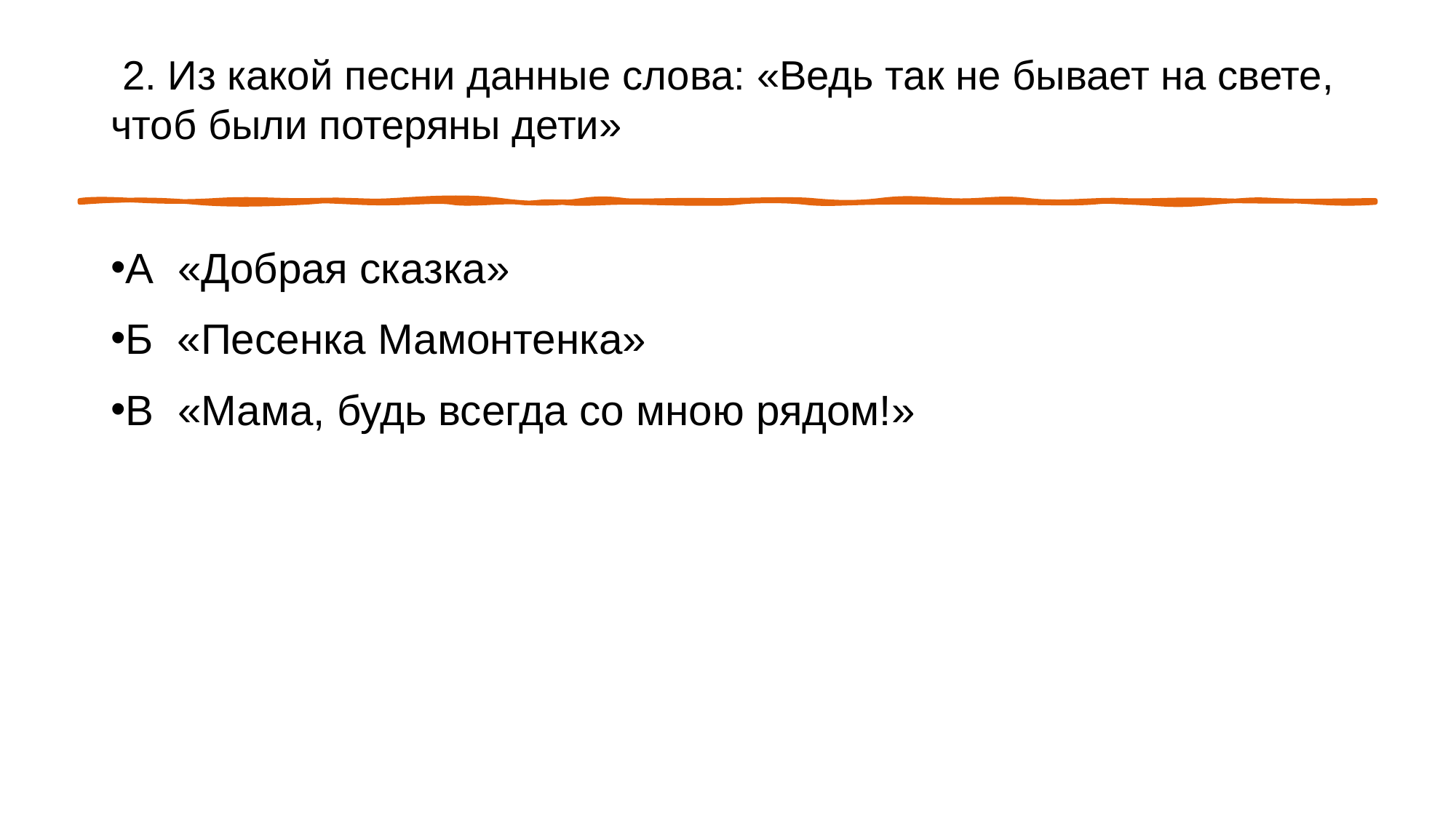

# 2. Из какой песни данные слова: «Ведь так не бывает на свете, чтоб были потеряны дети»

А  «Добрая сказка»
Б  «Песенка Мамонтенка»
В  «Мама, будь всегда со мною рядом!»